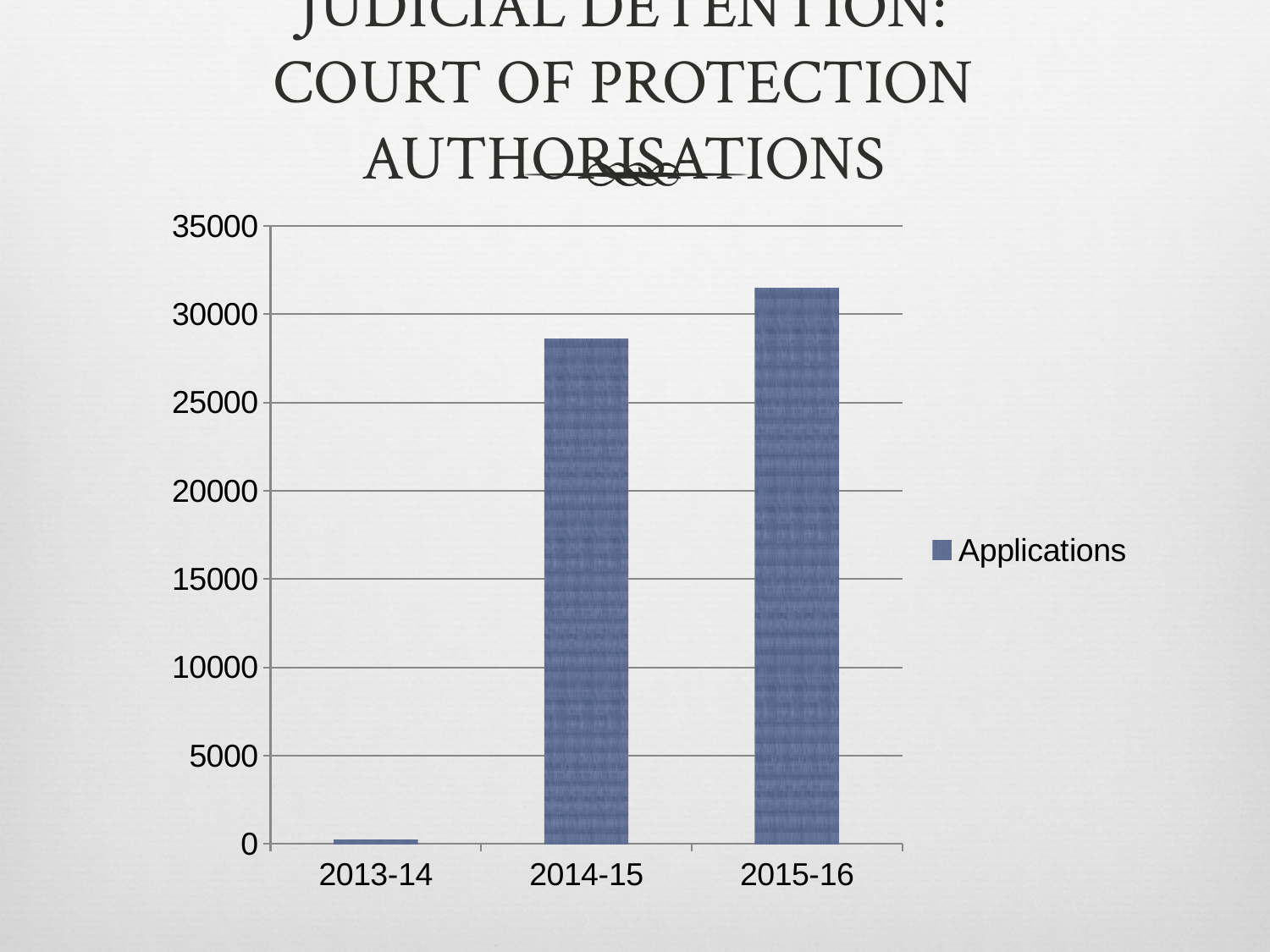

# Judicial Detention: Court of Protection Authorisations

### Chart

| Category | Applications |
|---|---|
| 2013-14 | 212.0 |
| 2014-15 | 28605.0 |
| 2015-16 | 31470.0 |